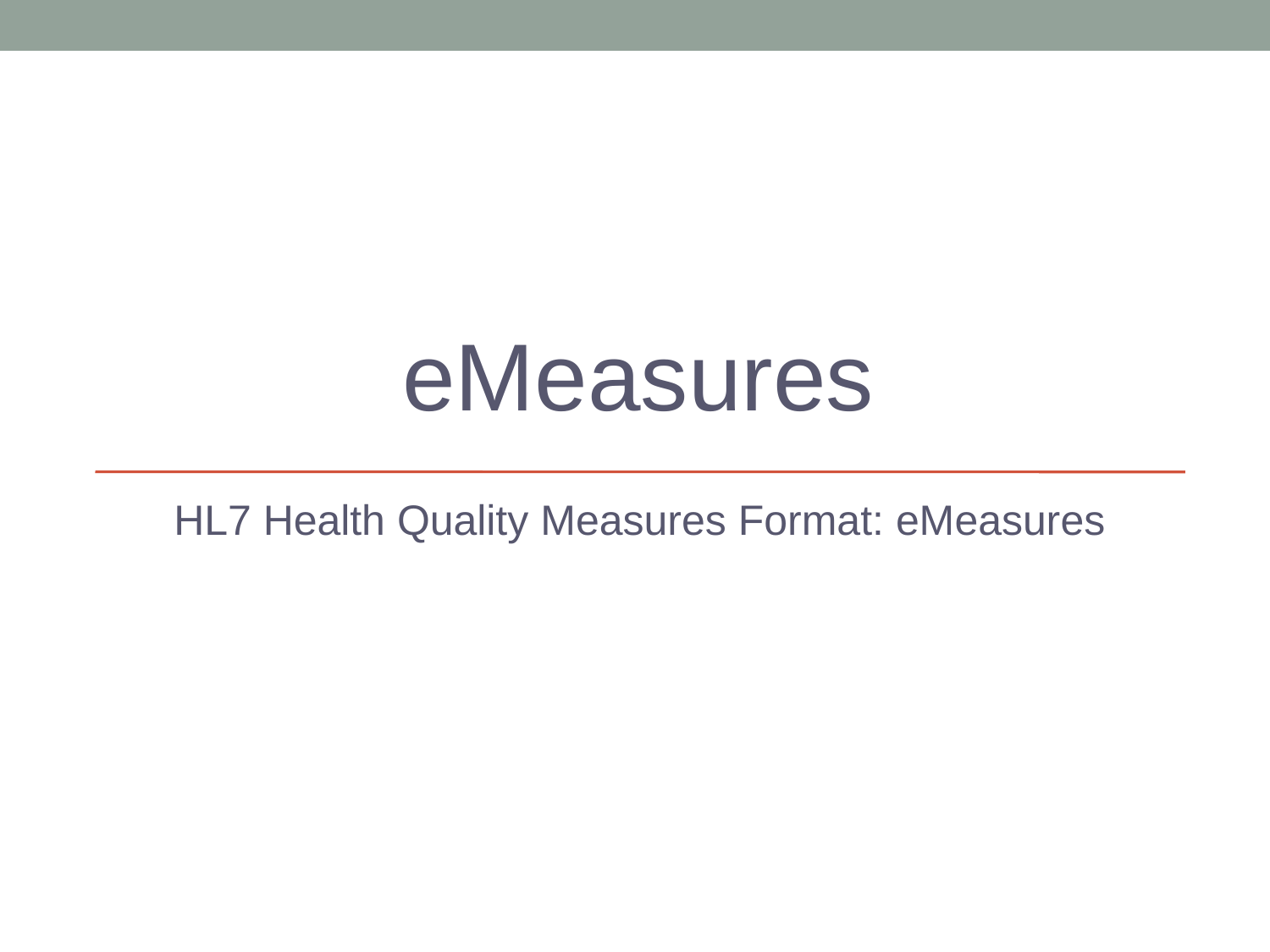

eMeasures
HL7 Health Quality Measures Format: eMeasures